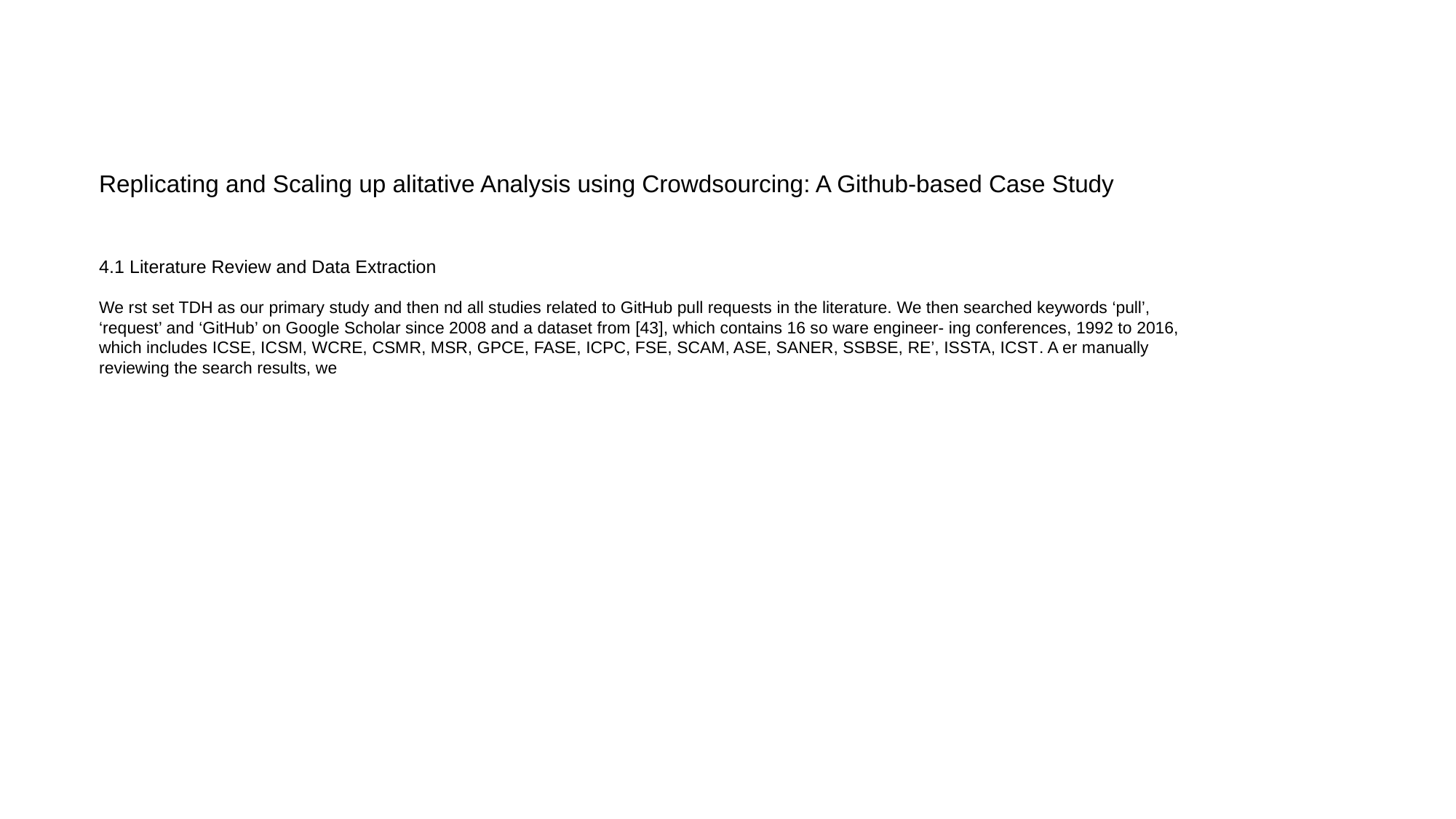

Replicating and Scaling up alitative Analysis using Crowdsourcing: A Github-based Case Study

4.1 Literature Review and Data Extraction

We rst set TDH as our primary study and then nd all studies related to GitHub pull requests in the literature. We then searched keywords ‘pull’, ‘request’ and ‘GitHub’ on Google Scholar since 2008 and a dataset from [43], which contains 16 so ware engineer- ing conferences, 1992 to 2016, which includes ICSE, ICSM, WCRE, CSMR, MSR, GPCE, FASE, ICPC, FSE, SCAM, ASE, SANER, SSBSE, RE’, ISSTA, ICST. A er manually reviewing the search results, we